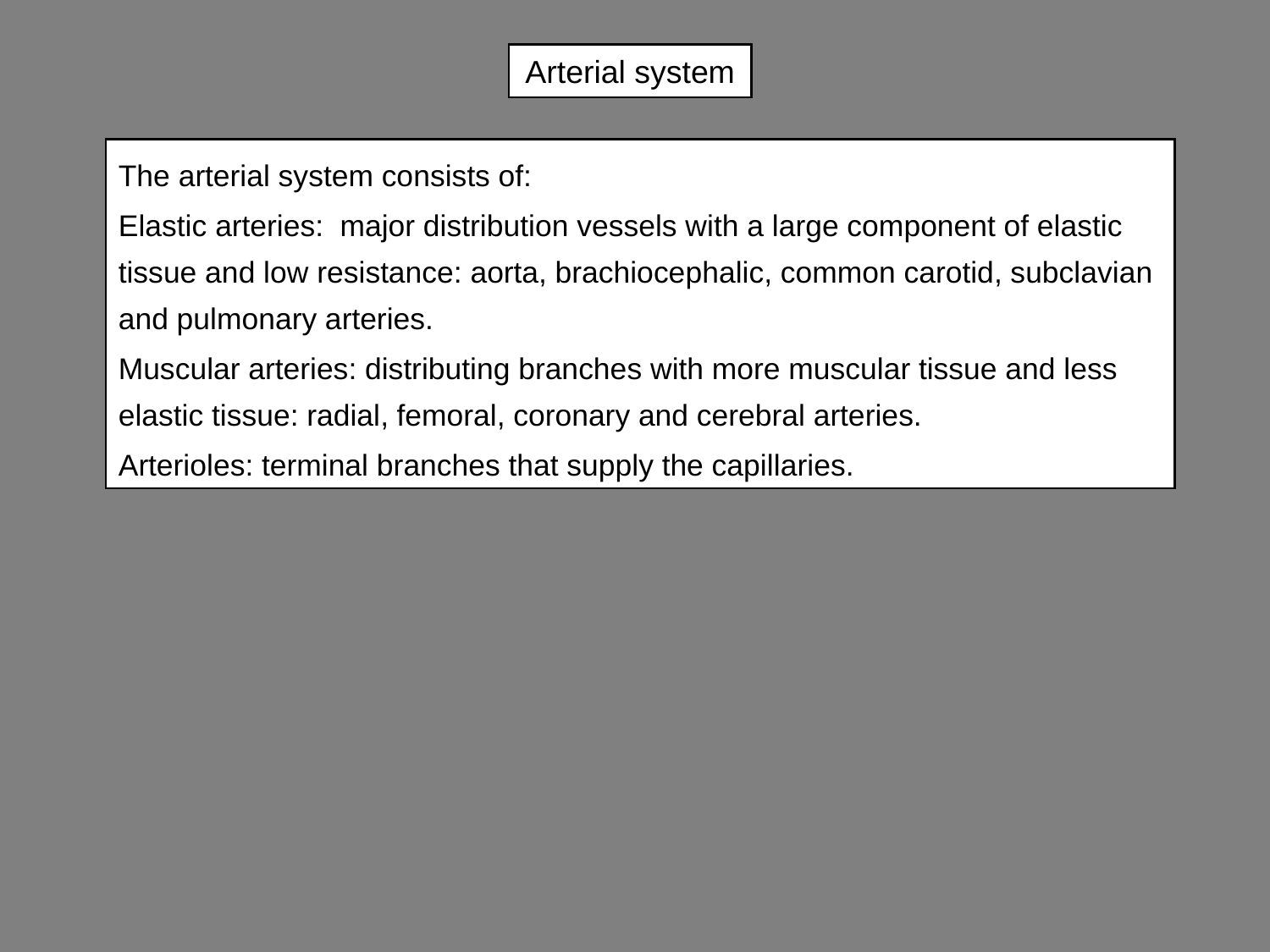

# Arterial system
The arterial system consists of:
Elastic arteries:  major distribution vessels with a large component of elastic tissue and low resistance: aorta, brachiocephalic, common carotid, subclavian and pulmonary arteries.
Muscular arteries: distributing branches with more muscular tissue and less elastic tissue: radial, femoral, coronary and cerebral arteries.
Arterioles: terminal branches that supply the capillaries.